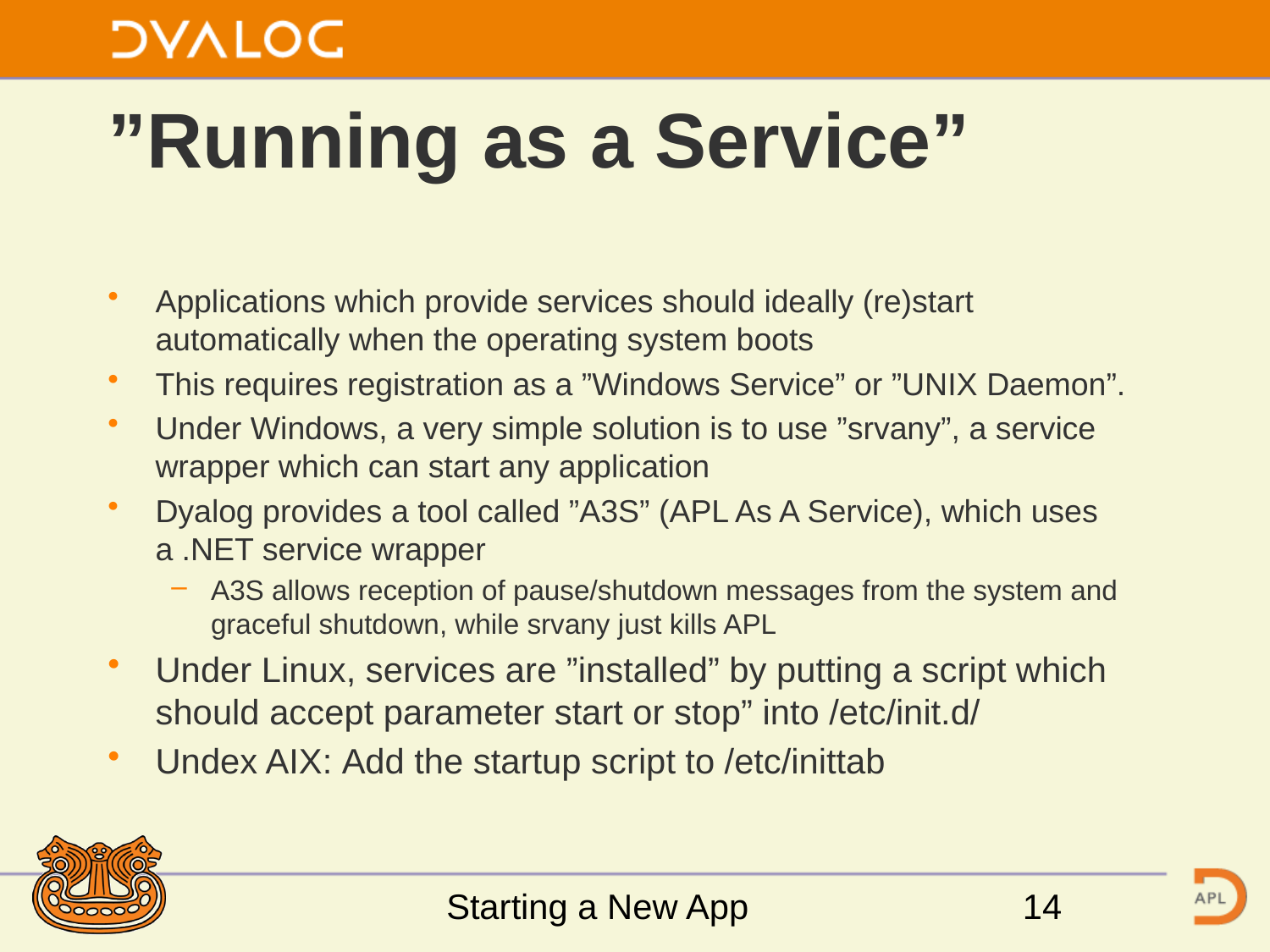

# ”Running as a Service”
Applications which provide services should ideally (re)start automatically when the operating system boots
This requires registration as a ”Windows Service” or ”UNIX Daemon”.
Under Windows, a very simple solution is to use ”srvany”, a service wrapper which can start any application
Dyalog provides a tool called ”A3S” (APL As A Service), which uses a .NET service wrapper
A3S allows reception of pause/shutdown messages from the system and graceful shutdown, while srvany just kills APL
Under Linux, services are ”installed” by putting a script which should accept parameter start or stop” into /etc/init.d/
Undex AIX: Add the startup script to /etc/inittab

Starting a New App
14